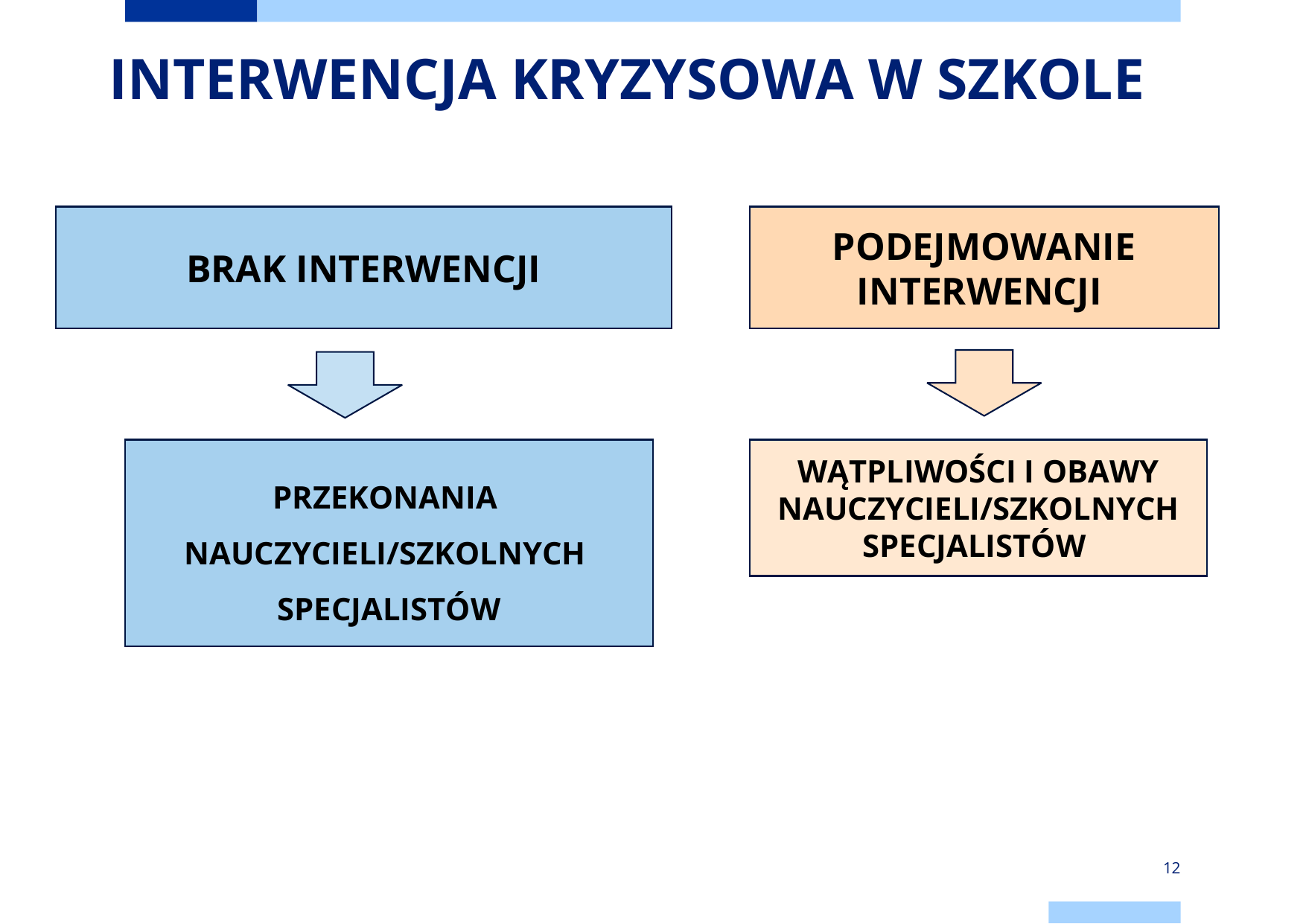

# INTERWENCJA KRYZYSOWA W SZKOLE

BRAK INTERWENCJI
PODEJMOWANIE INTERWENCJI

PRZEKONANIA  NAUCZYCIELI/SZKOLNYCH  SPECJALISTÓW
WĄTPLIWOŚCI I OBAWY NAUCZYCIELI/SZKOLNYCH SPECJALISTÓW
12